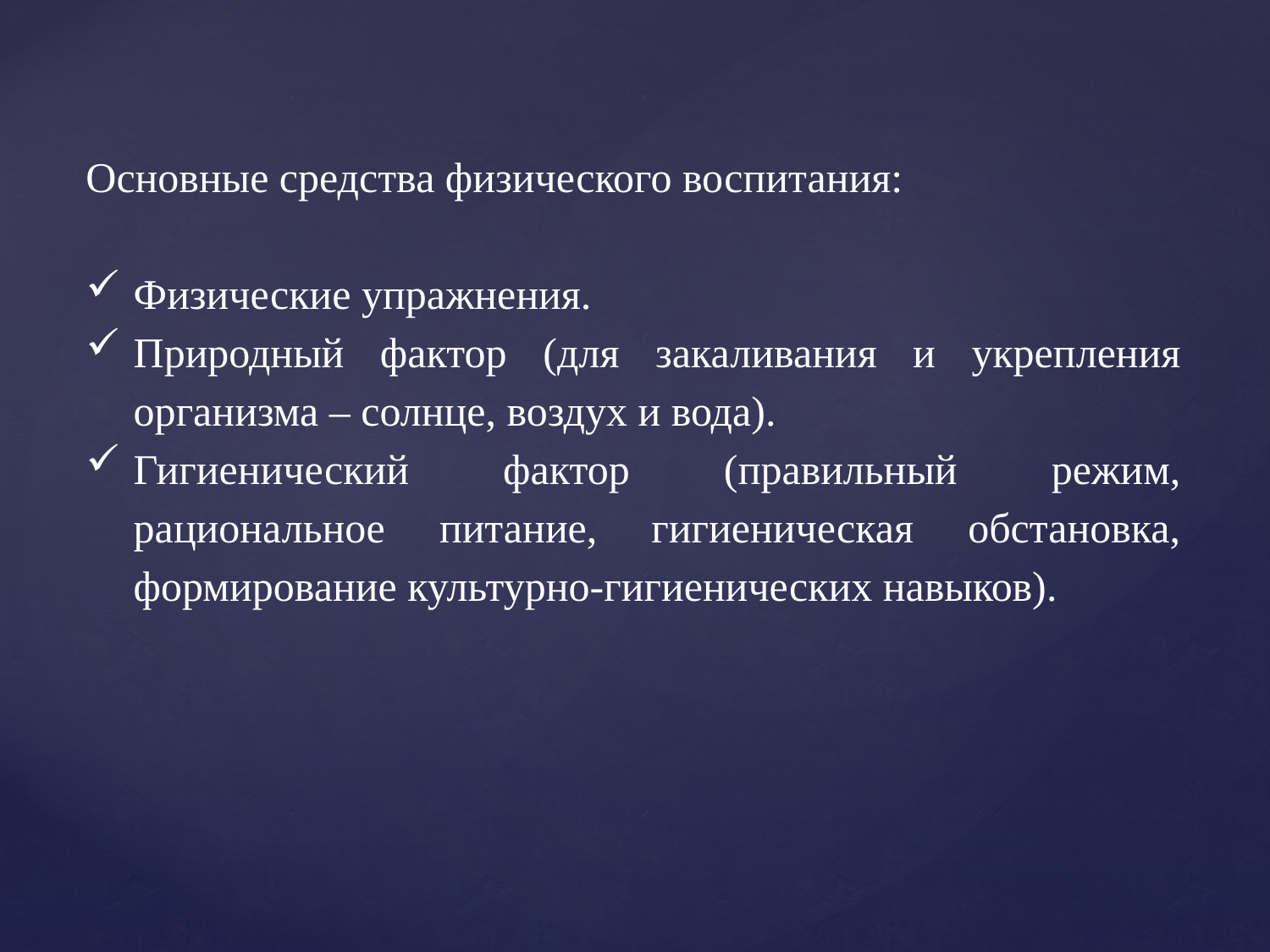

Основные средства физического воспитания:

Физические упражнения.
Природный фактор (для закаливания и укрепления организма – солнце, воздух и вода).
Гигиенический фактор (правильный режим, рациональное питание, гигиеническая обстановка, формирование культурно-гигиенических навыков).